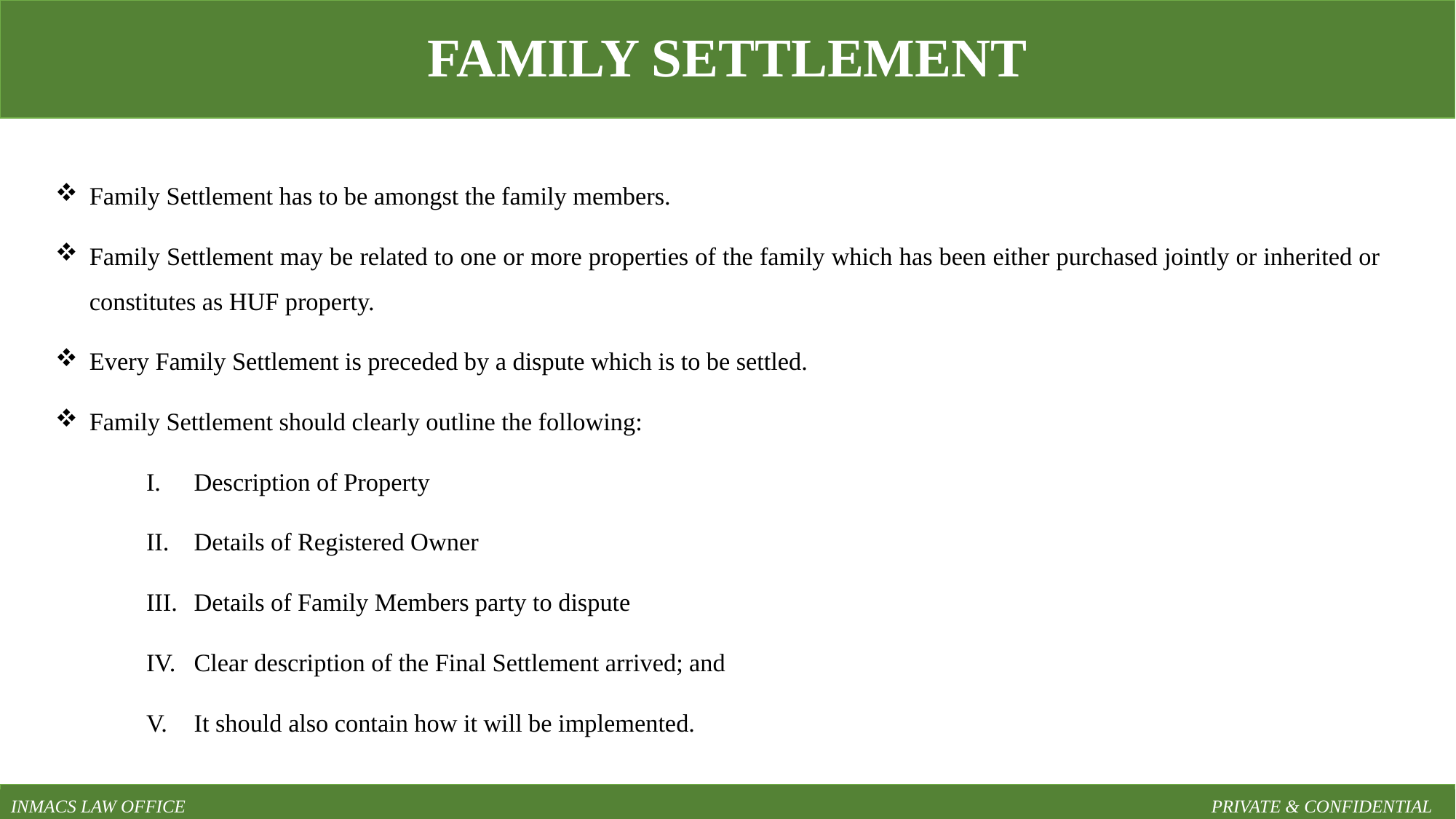

FAMILY SETTLEMENT
Family Settlement has to be amongst the family members.
Family Settlement may be related to one or more properties of the family which has been either purchased jointly or inherited or constitutes as HUF property.
Every Family Settlement is preceded by a dispute which is to be settled.
Family Settlement should clearly outline the following:
Description of Property
Details of Registered Owner
Details of Family Members party to dispute
Clear description of the Final Settlement arrived; and
It should also contain how it will be implemented.

INMACS LAW OFFICE										PRIVATE & CONFIDENTIAL